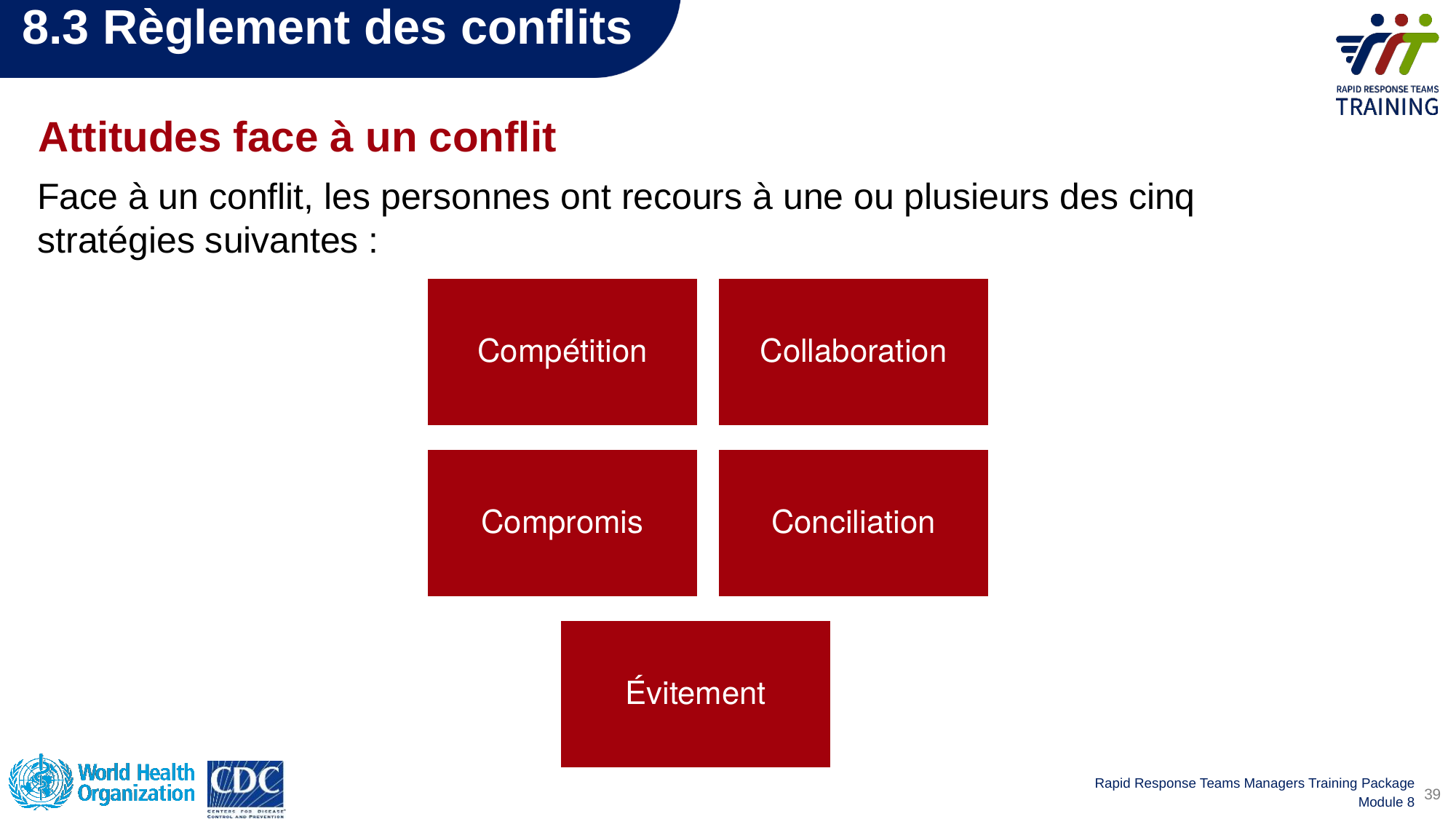

8.3 Règlement des conflits

Attitudes face à un conflit
Face à un conflit, les personnes ont recours à une ou plusieurs des cinq stratégies suivantes :

Compétition

Collaboration

Compromis

Conciliation

Évitement
39